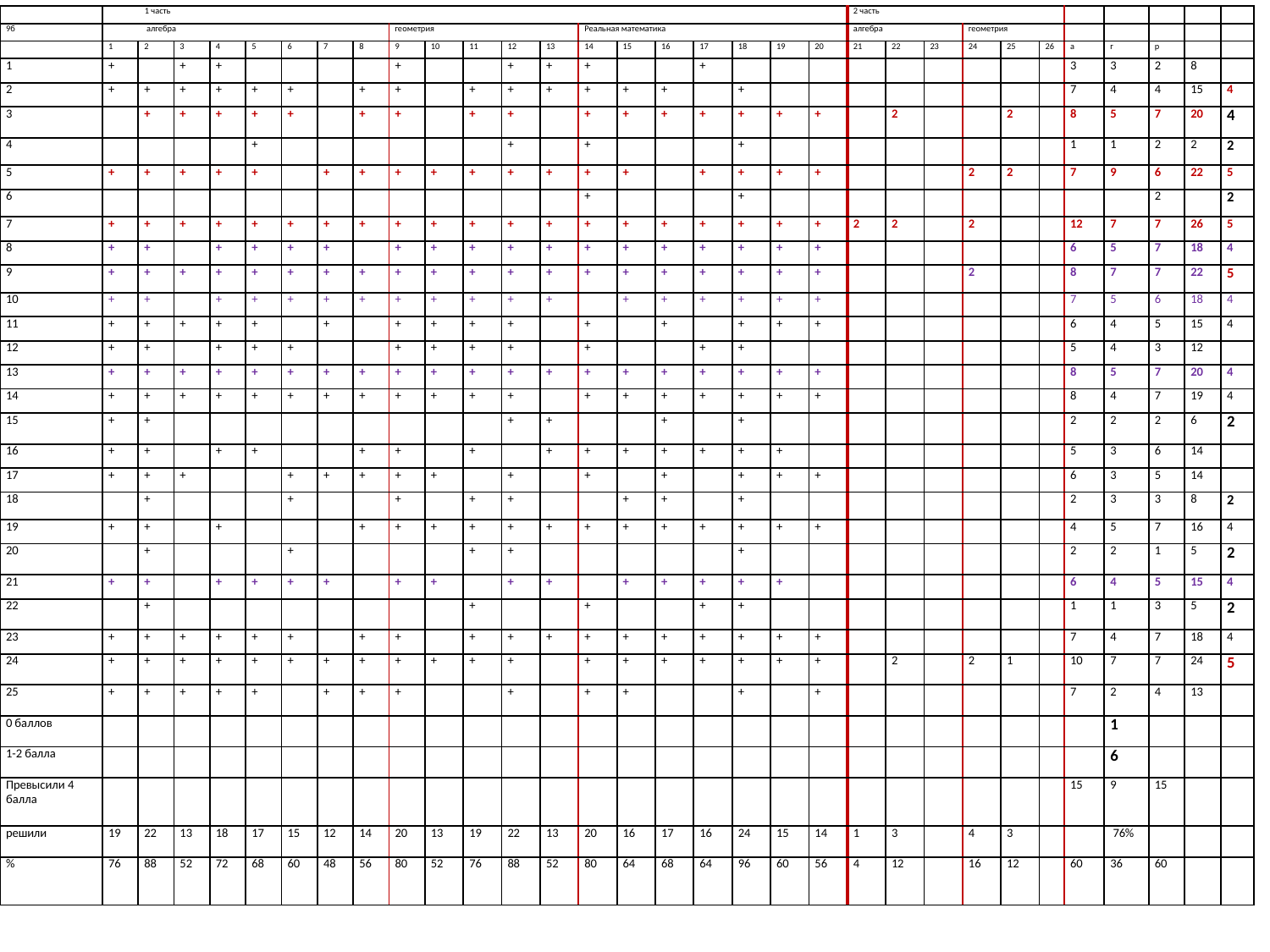

|  | 1 часть |  |  |  |  |  |  |  |  |  |  |  |  |  |  |  |  |  |  |  | 2 часть |  |  |  |  |  |  |  |  |  |  |
| --- | --- | --- | --- | --- | --- | --- | --- | --- | --- | --- | --- | --- | --- | --- | --- | --- | --- | --- | --- | --- | --- | --- | --- | --- | --- | --- | --- | --- | --- | --- | --- |
| 9б | алгебра |  |  |  |  |  |  |  | геометрия |  |  |  |  | Реальная математика |  |  |  |  |  |  | алгебра |  |  | геометрия |  |  |  |  |  |  |  |
|  | 1 | 2 | 3 | 4 | 5 | 6 | 7 | 8 | 9 | 10 | 11 | 12 | 13 | 14 | 15 | 16 | 17 | 18 | 19 | 20 | 21 | 22 | 23 | 24 | 25 | 26 | а | г | р |  |  |
| 1 | + |  | + | + |  |  |  |  | + |  |  | + | + | + |  |  | + |  |  |  |  |  |  |  |  |  | 3 | 3 | 2 | 8 |  |
| 2 | + | + | + | + | + | + |  | + | + |  | + | + | + | + | + | + |  | + |  |  |  |  |  |  |  |  | 7 | 4 | 4 | 15 | 4 |
| 3 |  | + | + | + | + | + |  | + | + |  | + | + |  | + | + | + | + | + | + | + |  | 2 |  |  | 2 |  | 8 | 5 | 7 | 20 | 4 |
| 4 |  |  |  |  | + |  |  |  |  |  |  | + |  | + |  |  |  | + |  |  |  |  |  |  |  |  | 1 | 1 | 2 | 2 | 2 |
| 5 | + | + | + | + | + |  | + | + | + | + | + | + | + | + | + |  | + | + | + | + |  |  |  | 2 | 2 |  | 7 | 9 | 6 | 22 | 5 |
| 6 |  |  |  |  |  |  |  |  |  |  |  |  |  | + |  |  |  | + |  |  |  |  |  |  |  |  |  |  | 2 |  | 2 |
| 7 | + | + | + | + | + | + | + | + | + | + | + | + | + | + | + | + | + | + | + | + | 2 | 2 |  | 2 |  |  | 12 | 7 | 7 | 26 | 5 |
| 8 | + | + |  | + | + | + | + |  | + | + | + | + | + | + | + | + | + | + | + | + |  |  |  |  |  |  | 6 | 5 | 7 | 18 | 4 |
| 9 | + | + | + | + | + | + | + | + | + | + | + | + | + | + | + | + | + | + | + | + |  |  |  | 2 |  |  | 8 | 7 | 7 | 22 | 5 |
| 10 | + | + |  | + | + | + | + | + | + | + | + | + | + |  | + | + | + | + | + | + |  |  |  |  |  |  | 7 | 5 | 6 | 18 | 4 |
| 11 | + | + | + | + | + |  | + |  | + | + | + | + |  | + |  | + |  | + | + | + |  |  |  |  |  |  | 6 | 4 | 5 | 15 | 4 |
| 12 | + | + |  | + | + | + |  |  | + | + | + | + |  | + |  |  | + | + |  |  |  |  |  |  |  |  | 5 | 4 | 3 | 12 |  |
| 13 | + | + | + | + | + | + | + | + | + | + | + | + | + | + | + | + | + | + | + | + |  |  |  |  |  |  | 8 | 5 | 7 | 20 | 4 |
| 14 | + | + | + | + | + | + | + | + | + | + | + | + |  | + | + | + | + | + | + | + |  |  |  |  |  |  | 8 | 4 | 7 | 19 | 4 |
| 15 | + | + |  |  |  |  |  |  |  |  |  | + | + |  |  | + |  | + |  |  |  |  |  |  |  |  | 2 | 2 | 2 | 6 | 2 |
| 16 | + | + |  | + | + |  |  | + | + |  | + |  | + | + | + | + | + | + | + |  |  |  |  |  |  |  | 5 | 3 | 6 | 14 |  |
| 17 | + | + | + |  |  | + | + | + | + | + |  | + |  | + |  | + |  | + | + | + |  |  |  |  |  |  | 6 | 3 | 5 | 14 |  |
| 18 |  | + |  |  |  | + |  |  | + |  | + | + |  |  | + | + |  | + |  |  |  |  |  |  |  |  | 2 | 3 | 3 | 8 | 2 |
| 19 | + | + |  | + |  |  |  | + | + | + | + | + | + | + | + | + | + | + | + | + |  |  |  |  |  |  | 4 | 5 | 7 | 16 | 4 |
| 20 |  | + |  |  |  | + |  |  |  |  | + | + |  |  |  |  |  | + |  |  |  |  |  |  |  |  | 2 | 2 | 1 | 5 | 2 |
| 21 | + | + |  | + | + | + | + |  | + | + |  | + | + |  | + | + | + | + | + |  |  |  |  |  |  |  | 6 | 4 | 5 | 15 | 4 |
| 22 |  | + |  |  |  |  |  |  |  |  | + |  |  | + |  |  | + | + |  |  |  |  |  |  |  |  | 1 | 1 | 3 | 5 | 2 |
| 23 | + | + | + | + | + | + |  | + | + |  | + | + | + | + | + | + | + | + | + | + |  |  |  |  |  |  | 7 | 4 | 7 | 18 | 4 |
| 24 | + | + | + | + | + | + | + | + | + | + | + | + |  | + | + | + | + | + | + | + |  | 2 |  | 2 | 1 |  | 10 | 7 | 7 | 24 | 5 |
| 25 | + | + | + | + | + |  | + | + | + |  |  | + |  | + | + |  |  | + |  | + |  |  |  |  |  |  | 7 | 2 | 4 | 13 |  |
| 0 баллов |  |  |  |  |  |  |  |  |  |  |  |  |  |  |  |  |  |  |  |  |  |  |  |  |  |  |  | 1 |  |  |  |
| 1-2 балла |  |  |  |  |  |  |  |  |  |  |  |  |  |  |  |  |  |  |  |  |  |  |  |  |  |  |  | 6 |  |  |  |
| Превысили 4 балла |  |  |  |  |  |  |  |  |  |  |  |  |  |  |  |  |  |  |  |  |  |  |  |  |  |  | 15 | 9 | 15 |  |  |
| решили | 19 | 22 | 13 | 18 | 17 | 15 | 12 | 14 | 20 | 13 | 19 | 22 | 13 | 20 | 16 | 17 | 16 | 24 | 15 | 14 | 1 | 3 |  | 4 | 3 |  |  | 76% |  |  |  |
| % | 76 | 88 | 52 | 72 | 68 | 60 | 48 | 56 | 80 | 52 | 76 | 88 | 52 | 80 | 64 | 68 | 64 | 96 | 60 | 56 | 4 | 12 |  | 16 | 12 |  | 60 | 36 | 60 |  |  |